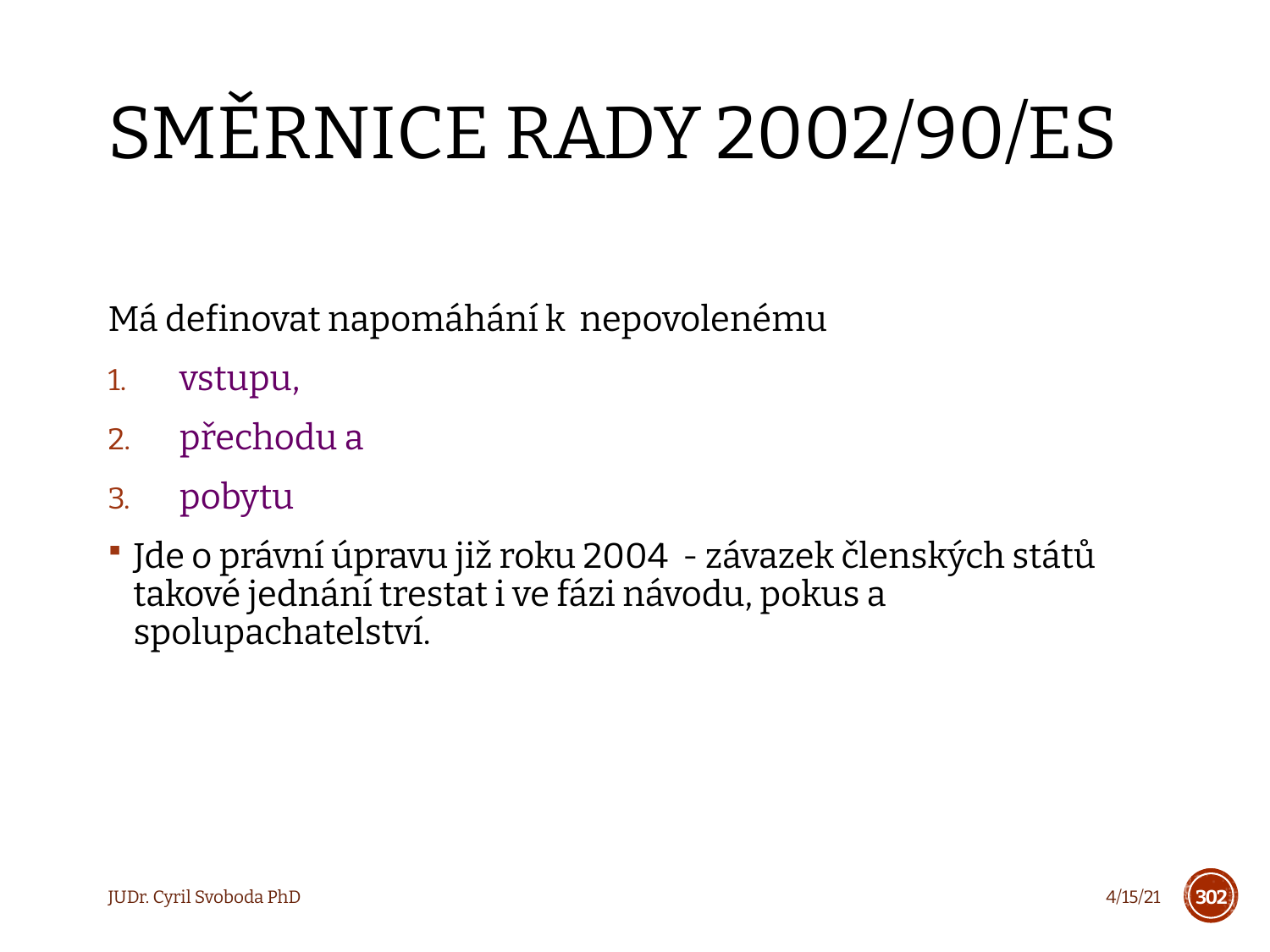

# Směrnice Rady 2002/90/ES
Má definovat napomáhání k  nepovolenému
vstupu,
přechodu a
pobytu
Jde o právní úpravu již roku 2004  - závazek členských států takové jednání trestat i ve fázi návodu, pokus a spolupachatelství.

JUDr. Cyril Svoboda PhD
4/15/21
302